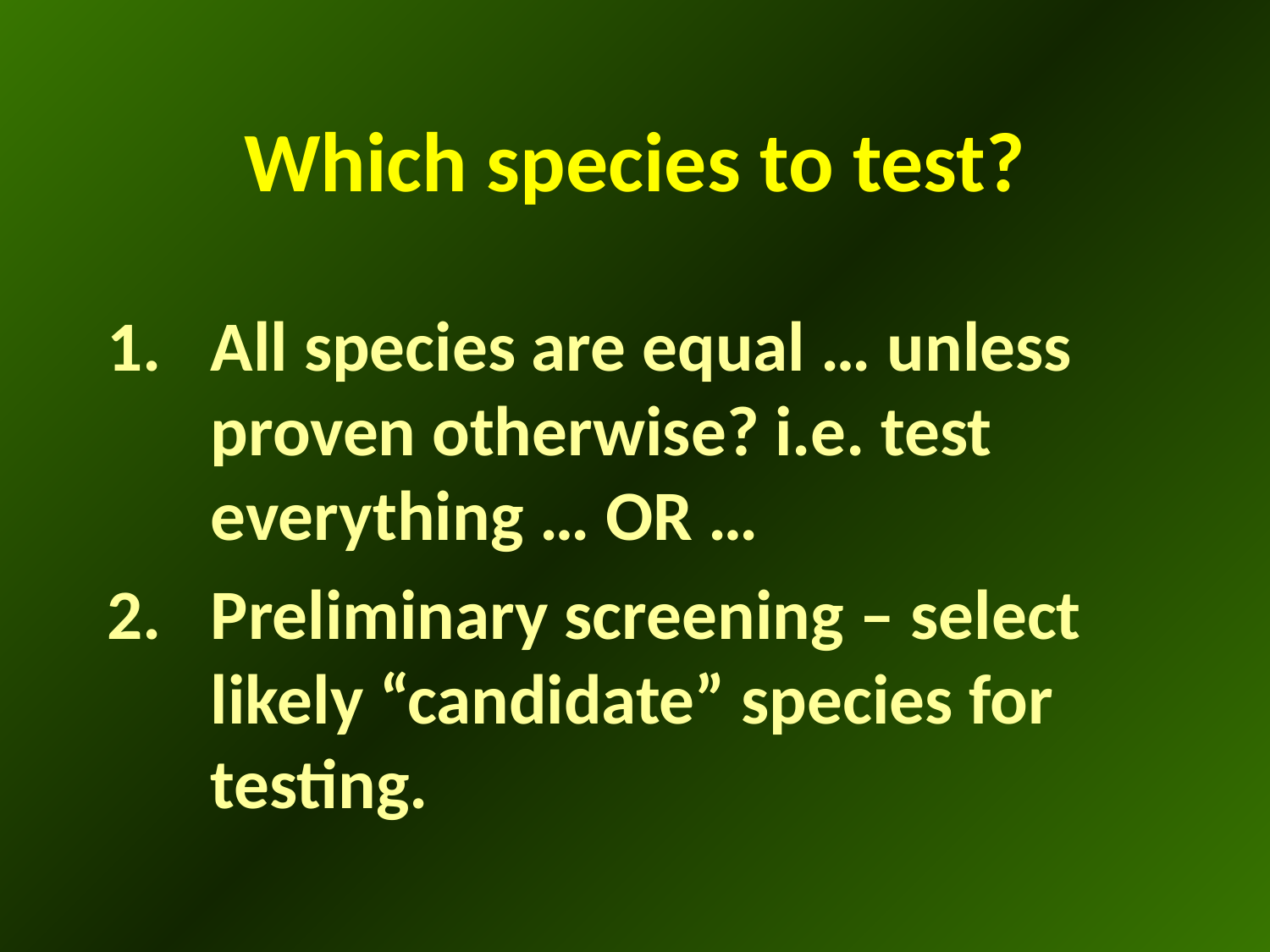

# Which species to test?

All species are equal … unless proven otherwise? i.e. test everything … OR …
Preliminary screening – select likely “candidate” species for testing.